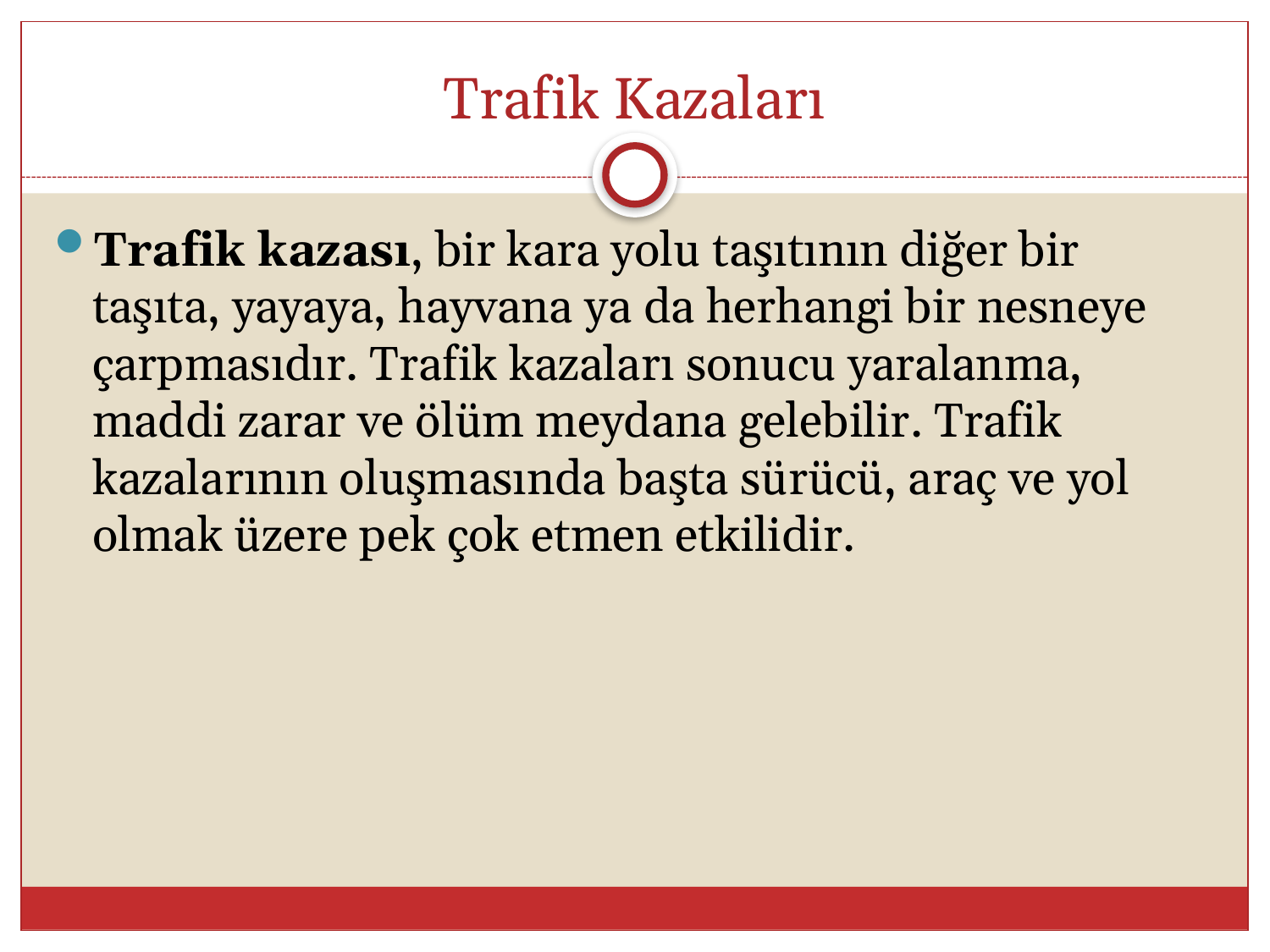

# Trafik Kazaları
Trafik kazası, bir kara yolu taşıtının diğer bir taşıta, yayaya, hayvana ya da herhangi bir nesneye çarpmasıdır. Trafik kazaları sonucu yaralanma, maddi zarar ve ölüm meydana gelebilir. Trafik kazalarının oluşmasında başta sürücü, araç ve yol olmak üzere pek çok etmen etkilidir.